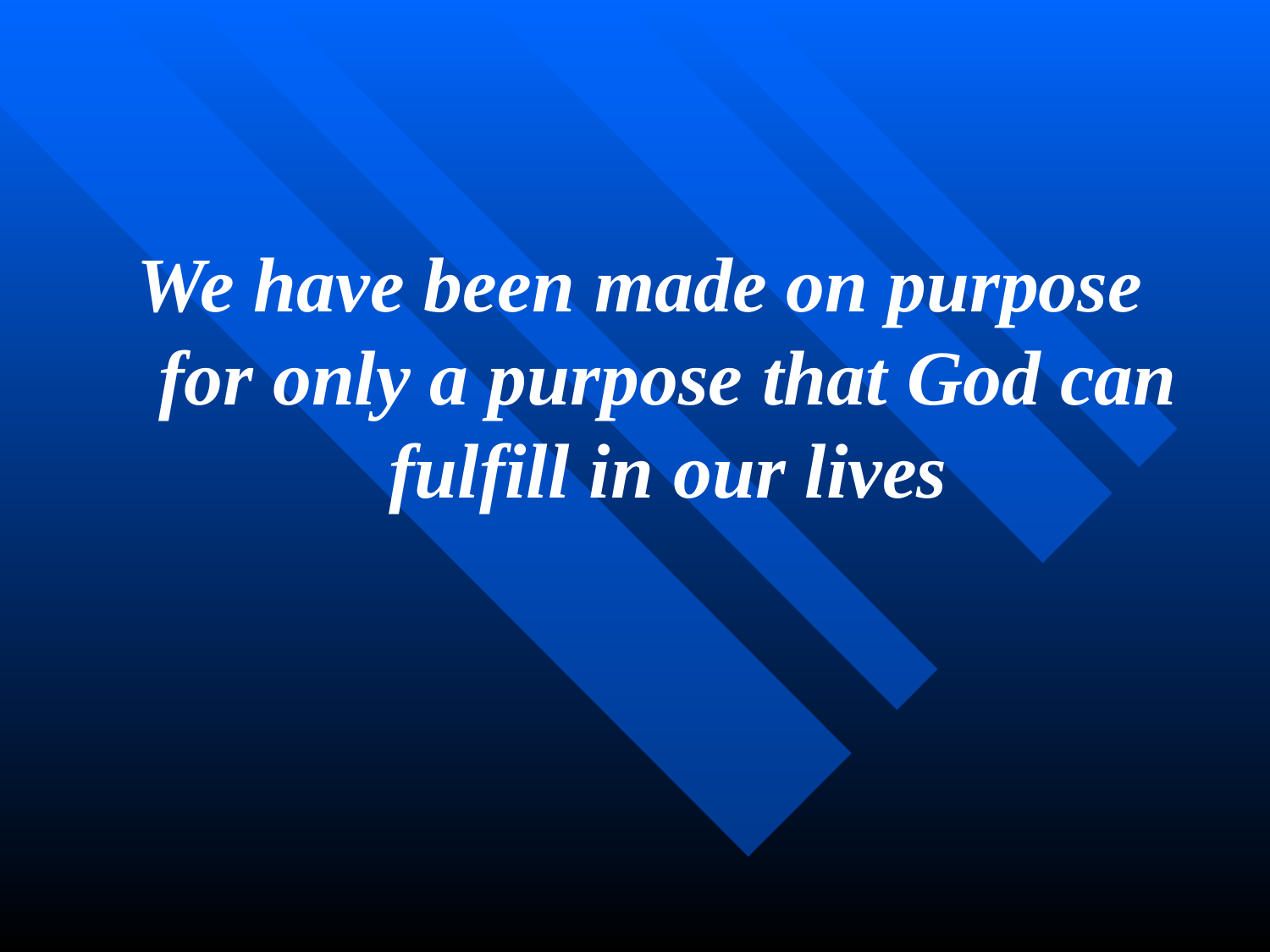

We have been made on purpose for only a purpose that God can fulfill in our lives